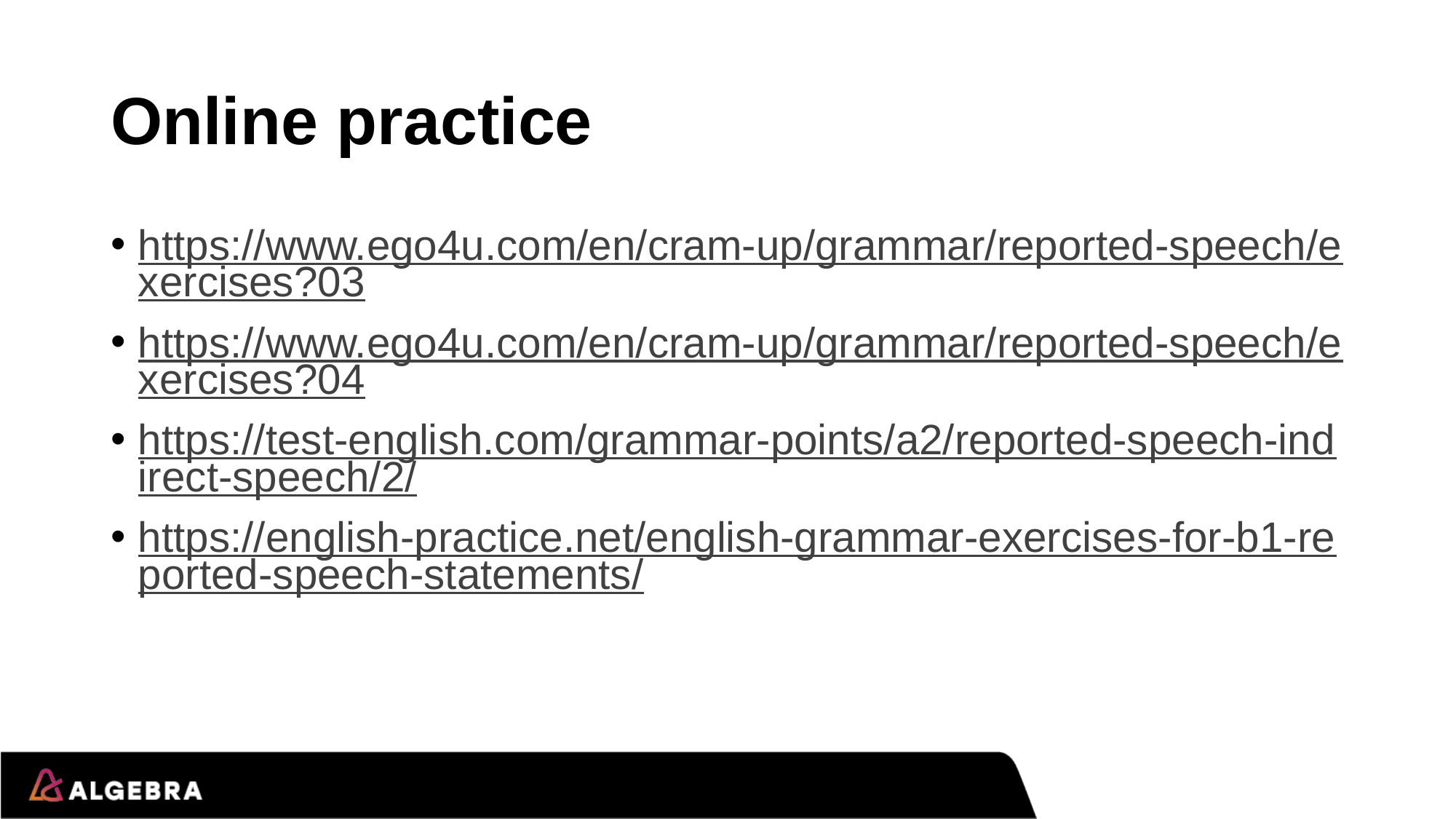

# Online practice
https://www.ego4u.com/en/cram-up/grammar/reported-speech/exercises?03
https://www.ego4u.com/en/cram-up/grammar/reported-speech/exercises?04
https://test-english.com/grammar-points/a2/reported-speech-indirect-speech/2/
https://english-practice.net/english-grammar-exercises-for-b1-reported-speech-statements/